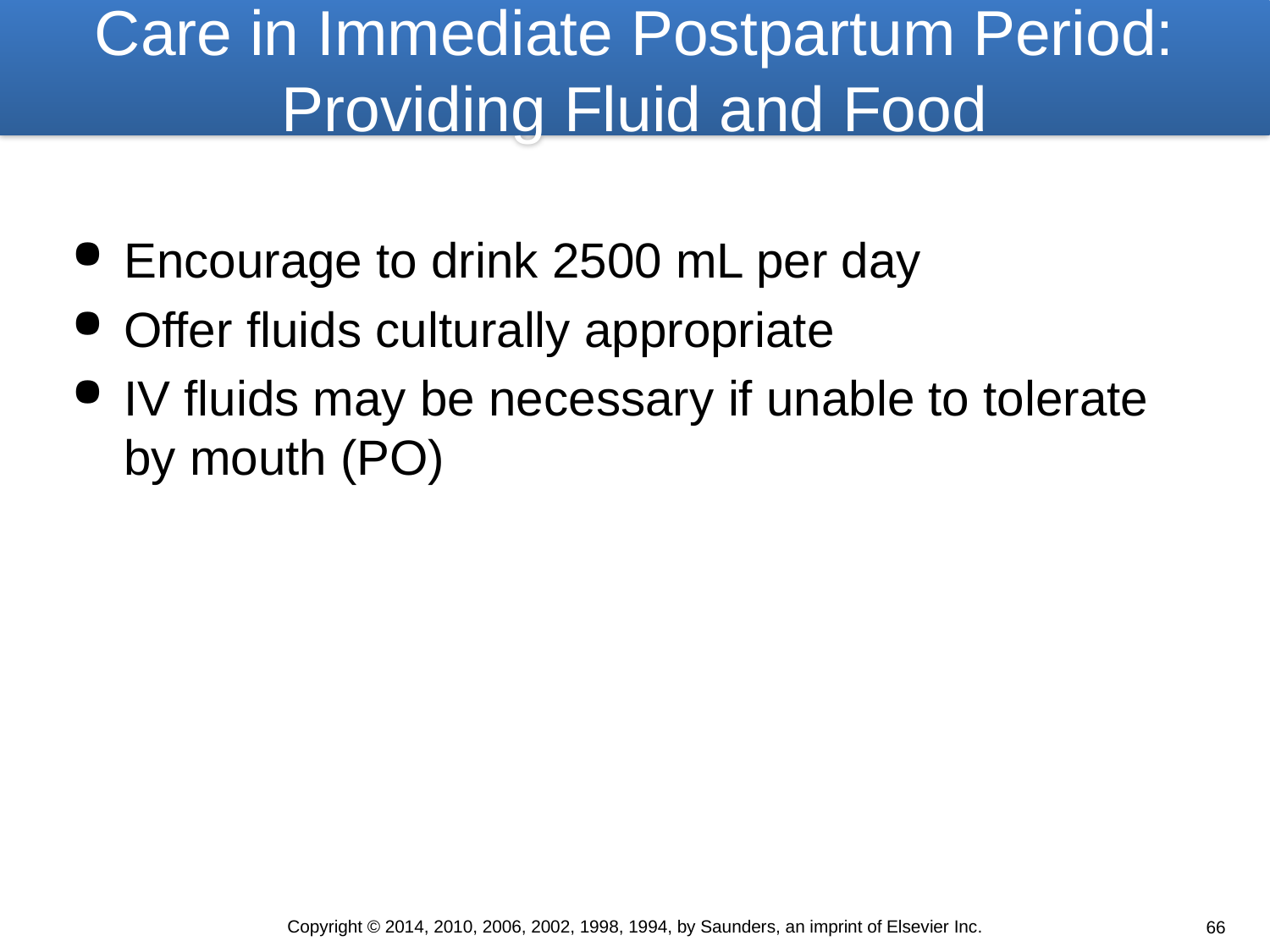

# Care in Immediate Postpartum Period: Providing Fluid and Food
Encourage to drink 2500 mL per day
Offer fluids culturally appropriate
IV fluids may be necessary if unable to tolerate by mouth (PO)
Copyright © 2014, 2010, 2006, 2002, 1998, 1994, by Saunders, an imprint of Elsevier Inc.
66